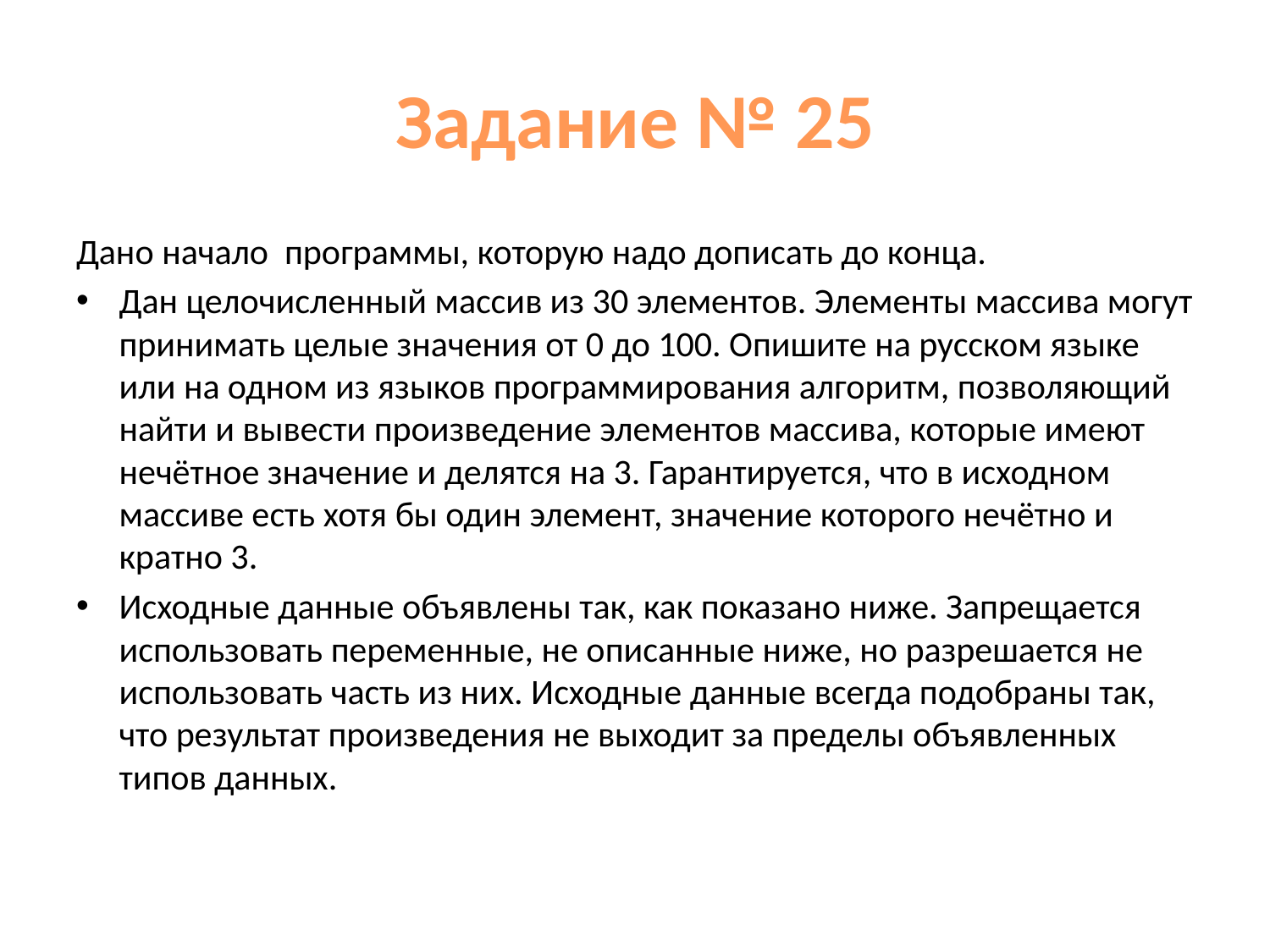

# Задание № 25
Данo начало  программы, которую надо дописать до конца.
Дан целочисленный массив из 30 элементов. Элементы массива могут принимать целые значения от 0 до 100. Опишите на русском языке или на одном из языков программирования алгоритм, позволяющий найти и вывести произведение элементов массива, которые имеют нечётное значение и делятся на 3. Гарантируется, что в исходном массиве есть хотя бы один элемент, значение которого нечётно и кратно 3.
Исходные данные объявлены так, как показано ниже. Запрещается использовать переменные, не описанные ниже, но разрешается не использовать часть из них. Исходные данные всегда подобраны так, что результат произведения не выходит за пределы объявленных типов данных.